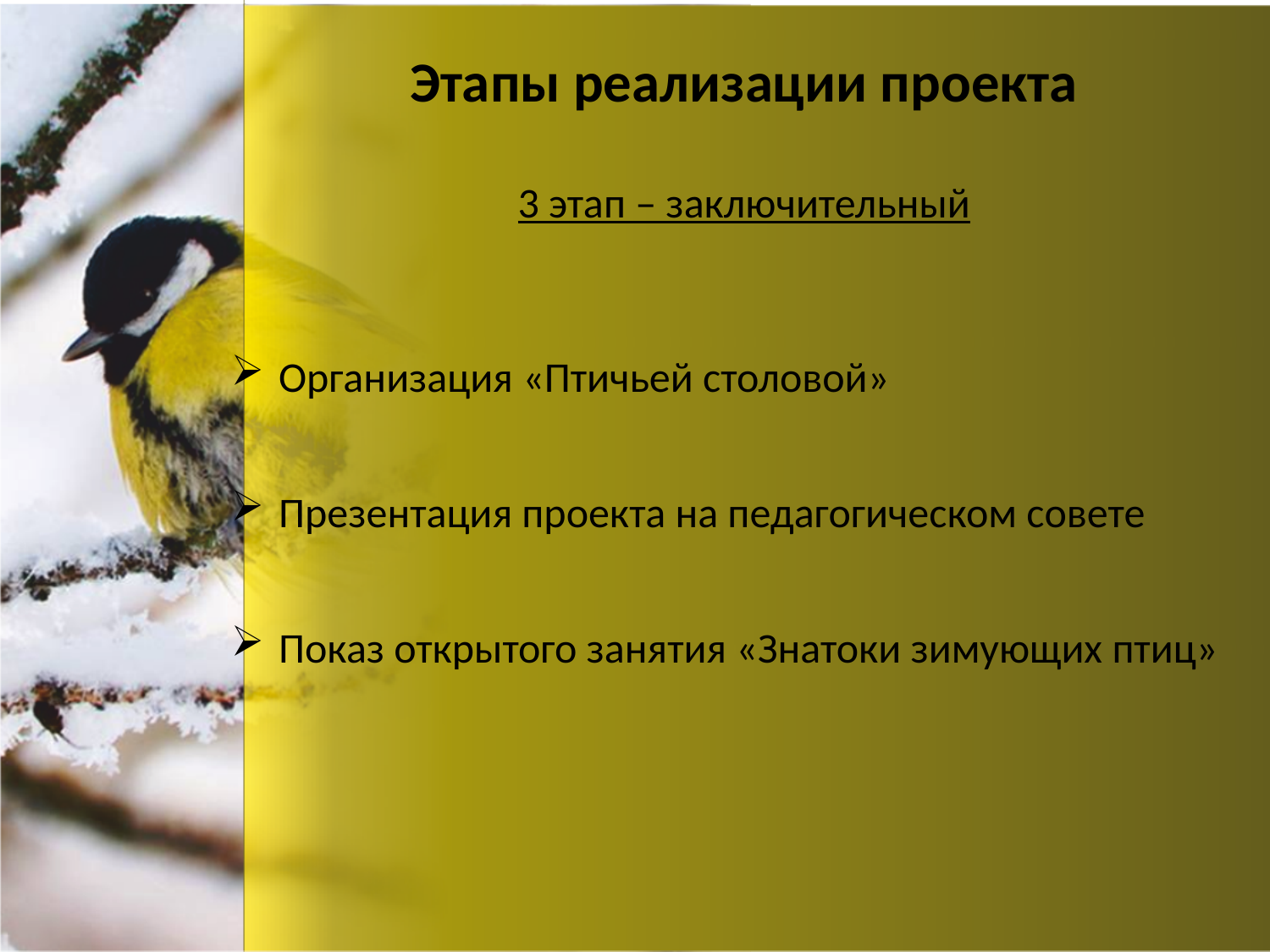

# Этапы реализации проекта
3 этап – заключительный
Организация «Птичьей столовой»
Презентация проекта на педагогическом совете
Показ открытого занятия «Знатоки зимующих птиц»